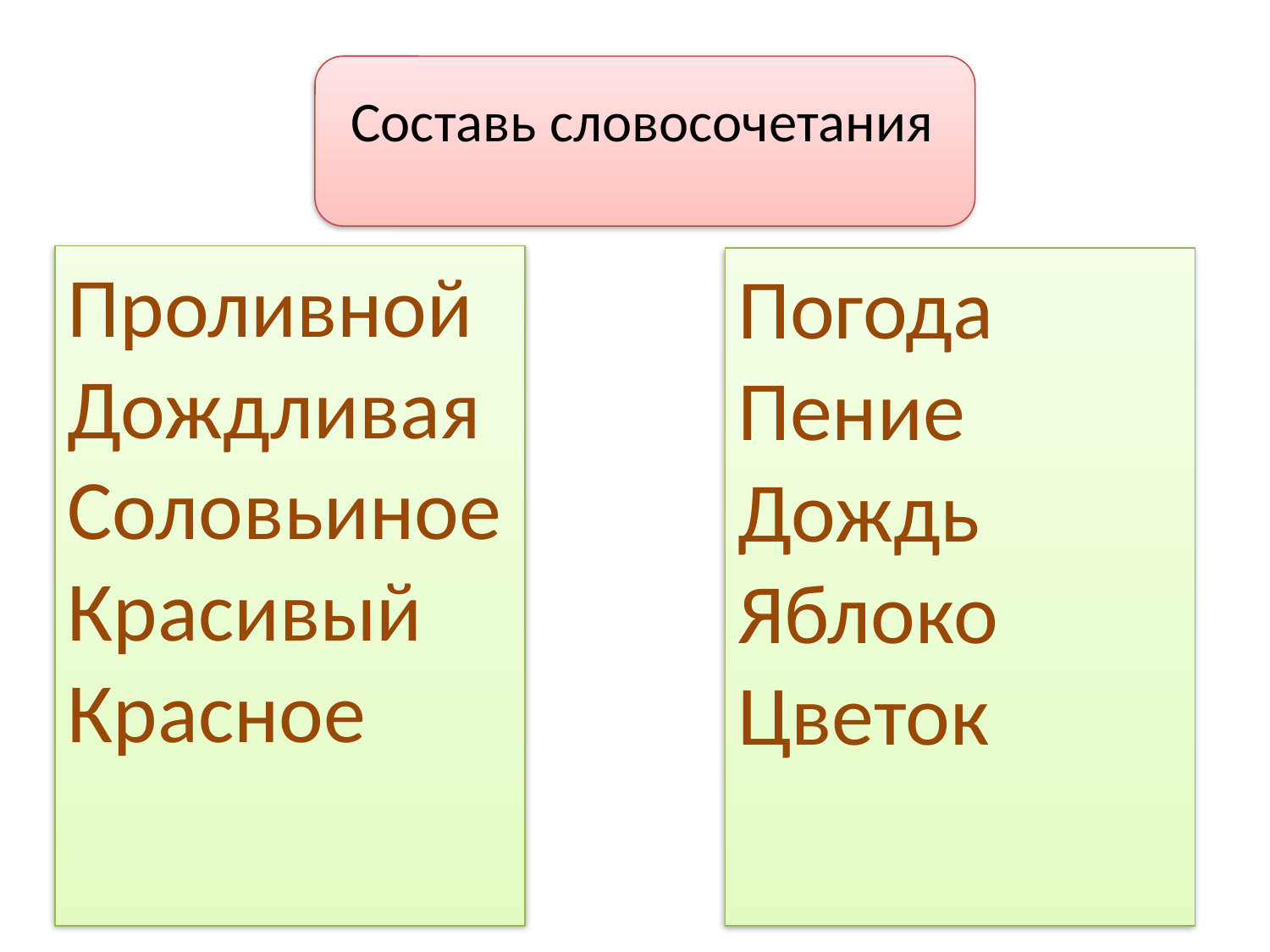

Составь словосочетания

Проливной
Дождливая
Соловьиное
Красивый
Красное

Погода
Пение
Дождь
Яблоко
Цветок